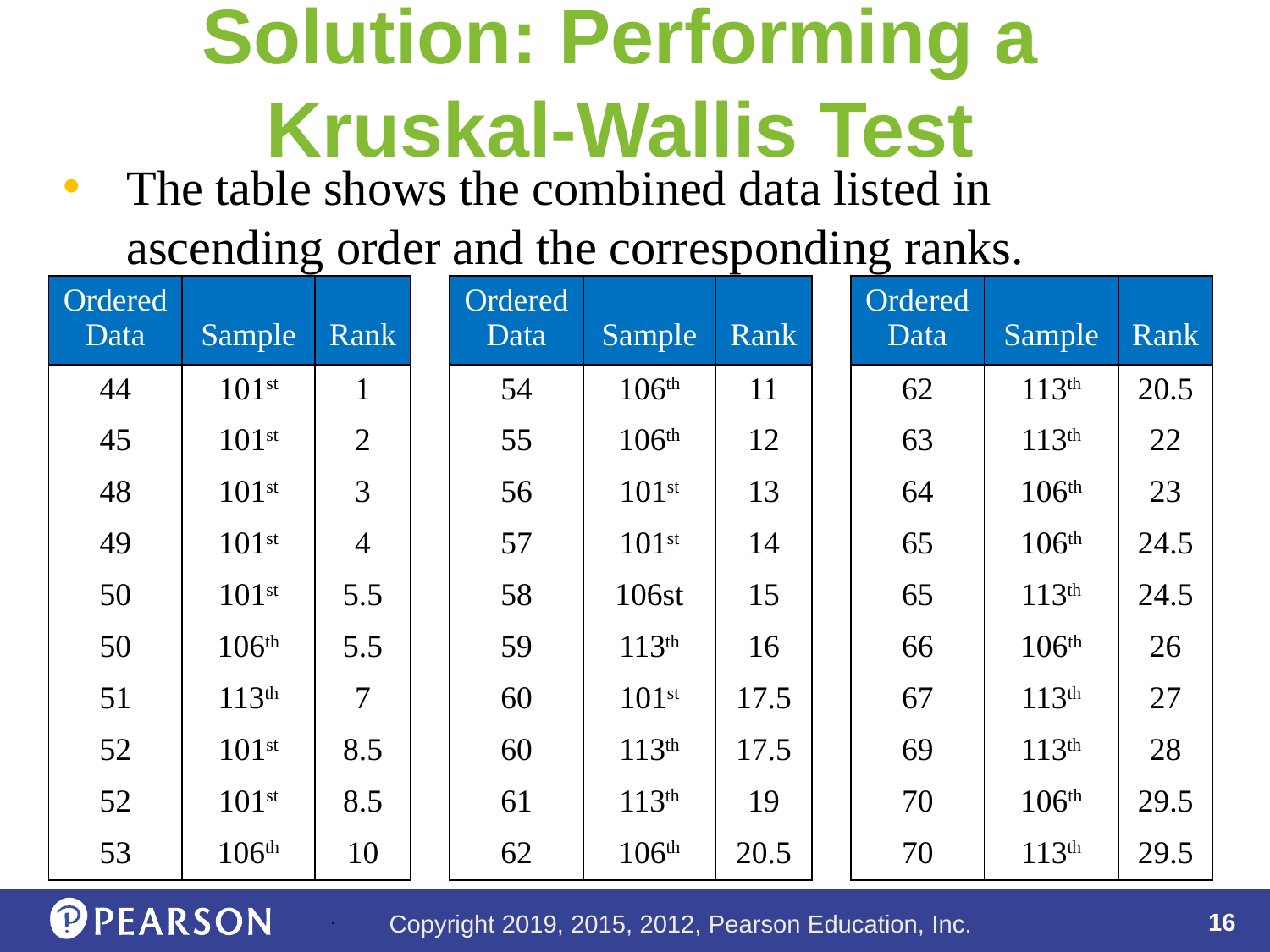

# Solution: Performing a Kruskal-Wallis Test
The table shows the combined data listed in ascending order and the corresponding ranks.
| Ordered Data | Sample | Rank |
| --- | --- | --- |
| 44 | 101st | 1 |
| 45 | 101st | 2 |
| 48 | 101st | 3 |
| 49 | 101st | 4 |
| 50 | 101st | 5.5 |
| 50 | 106th | 5.5 |
| 51 | 113th | 7 |
| 52 | 101st | 8.5 |
| 52 | 101st | 8.5 |
| 53 | 106th | 10 |
| Ordered Data | Sample | Rank |
| --- | --- | --- |
| 54 | 106th | 11 |
| 55 | 106th | 12 |
| 56 | 101st | 13 |
| 57 | 101st | 14 |
| 58 | 106st | 15 |
| 59 | 113th | 16 |
| 60 | 101st | 17.5 |
| 60 | 113th | 17.5 |
| 61 | 113th | 19 |
| 62 | 106th | 20.5 |
| Ordered Data | Sample | Rank |
| --- | --- | --- |
| 62 | 113th | 20.5 |
| 63 | 113th | 22 |
| 64 | 106th | 23 |
| 65 | 106th | 24.5 |
| 65 | 113th | 24.5 |
| 66 | 106th | 26 |
| 67 | 113th | 27 |
| 69 | 113th | 28 |
| 70 | 106th | 29.5 |
| 70 | 113th | 29.5 |
.